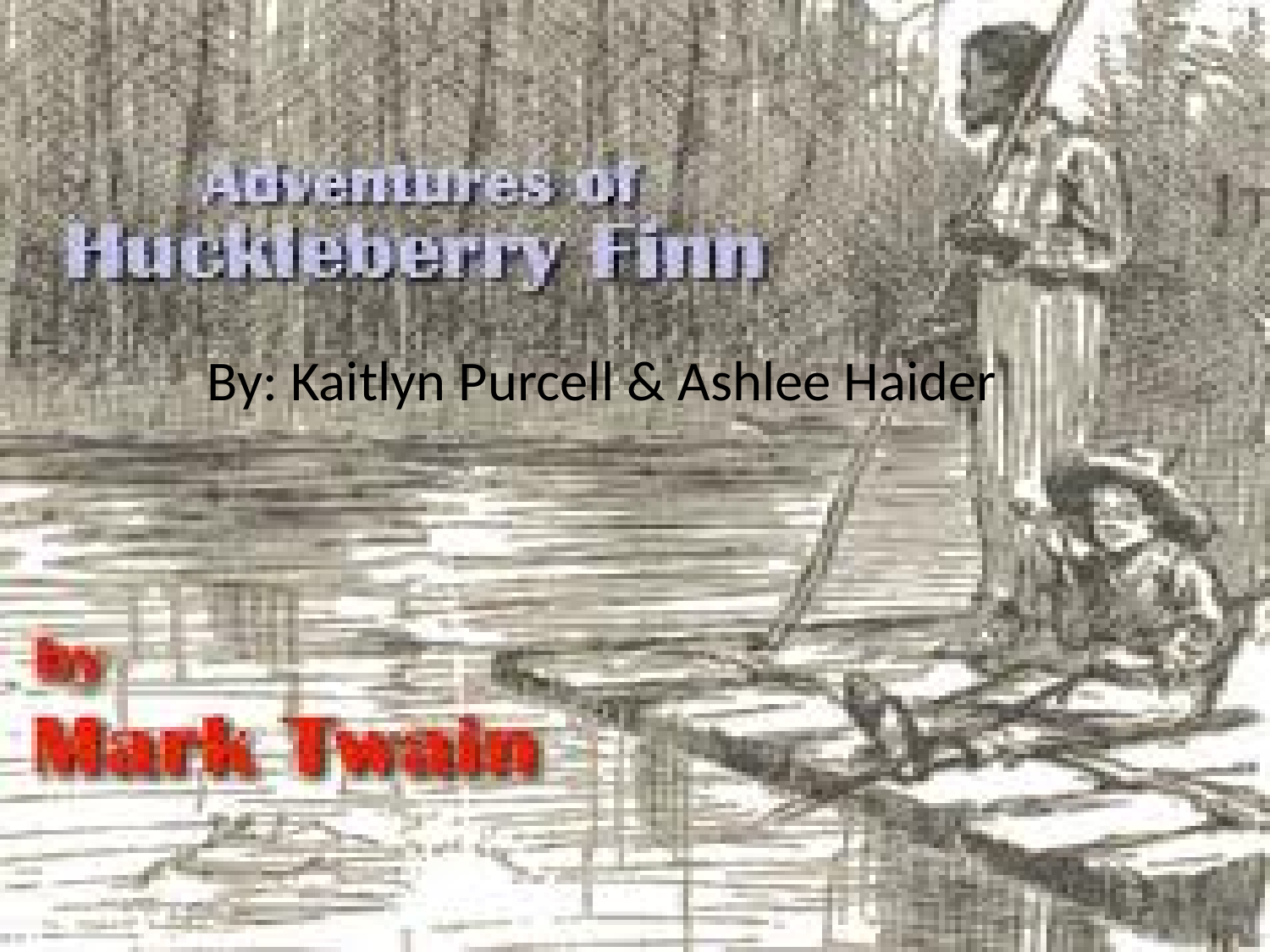

#
By: Kaitlyn Purcell & Ashlee Haider